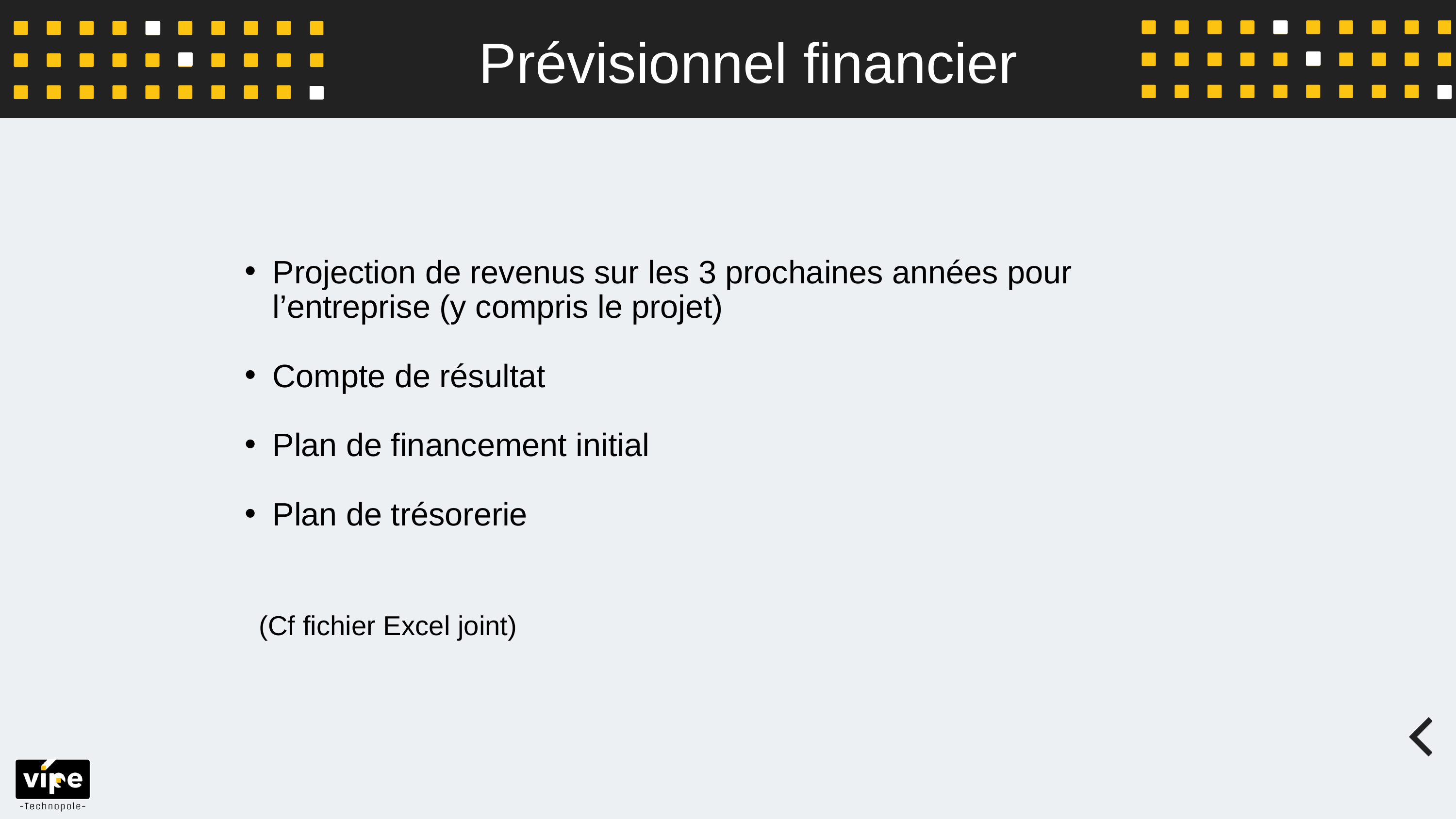

Prévisionnel financier

Projection de revenus sur les 3 prochaines années pour l’entreprise (y compris le projet)​
​
Compte de résultat​

Plan de financement initial​

Plan de trésorerie​

(Cf fichier Excel joint)